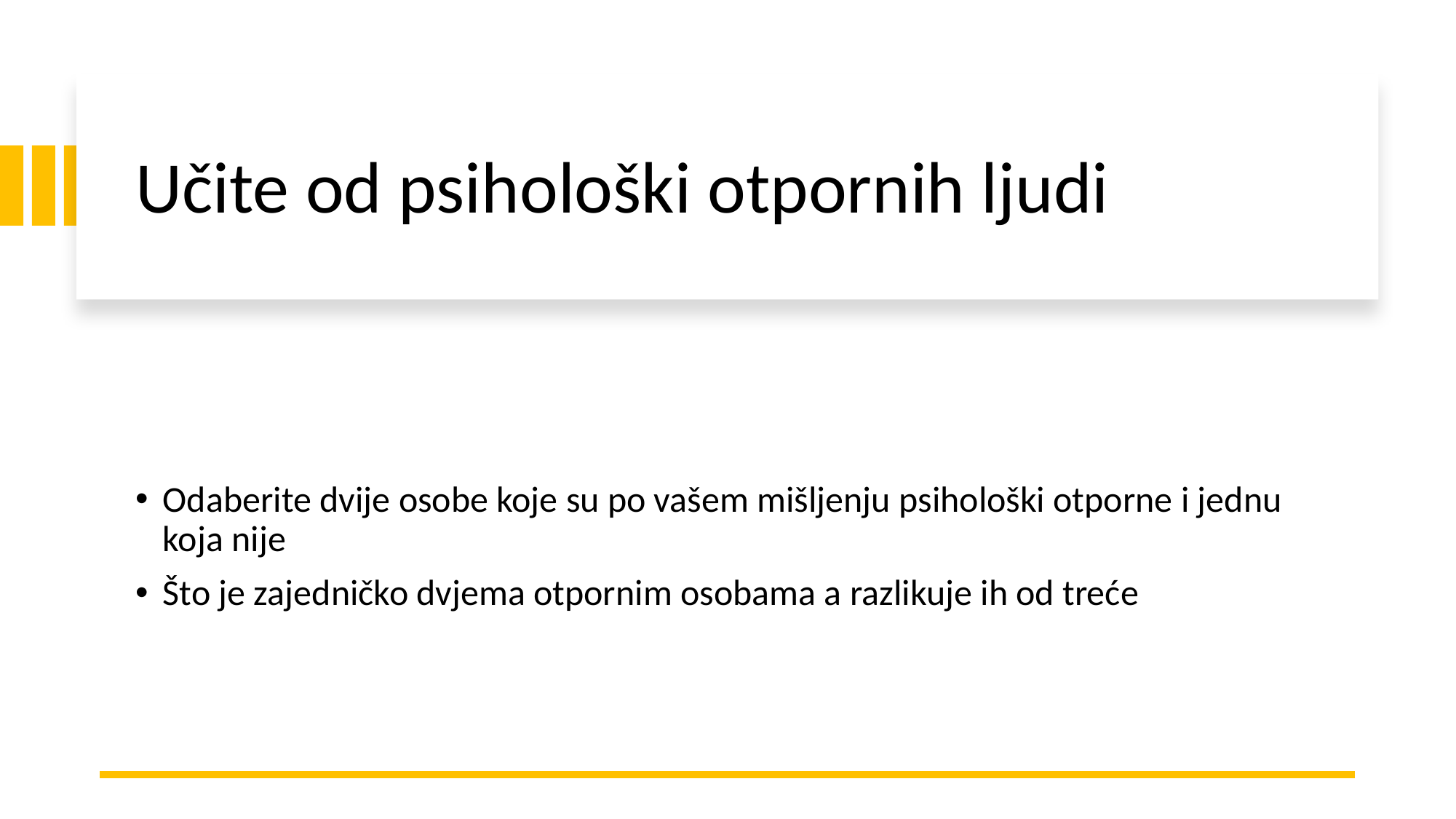

# Učite od psihološki otpornih ljudi

Odaberite dvije osobe koje su po vašem mišljenju psihološki otporne i jednu koja nije
Što je zajedničko dvjema otpornim osobama a razlikuje ih od treće